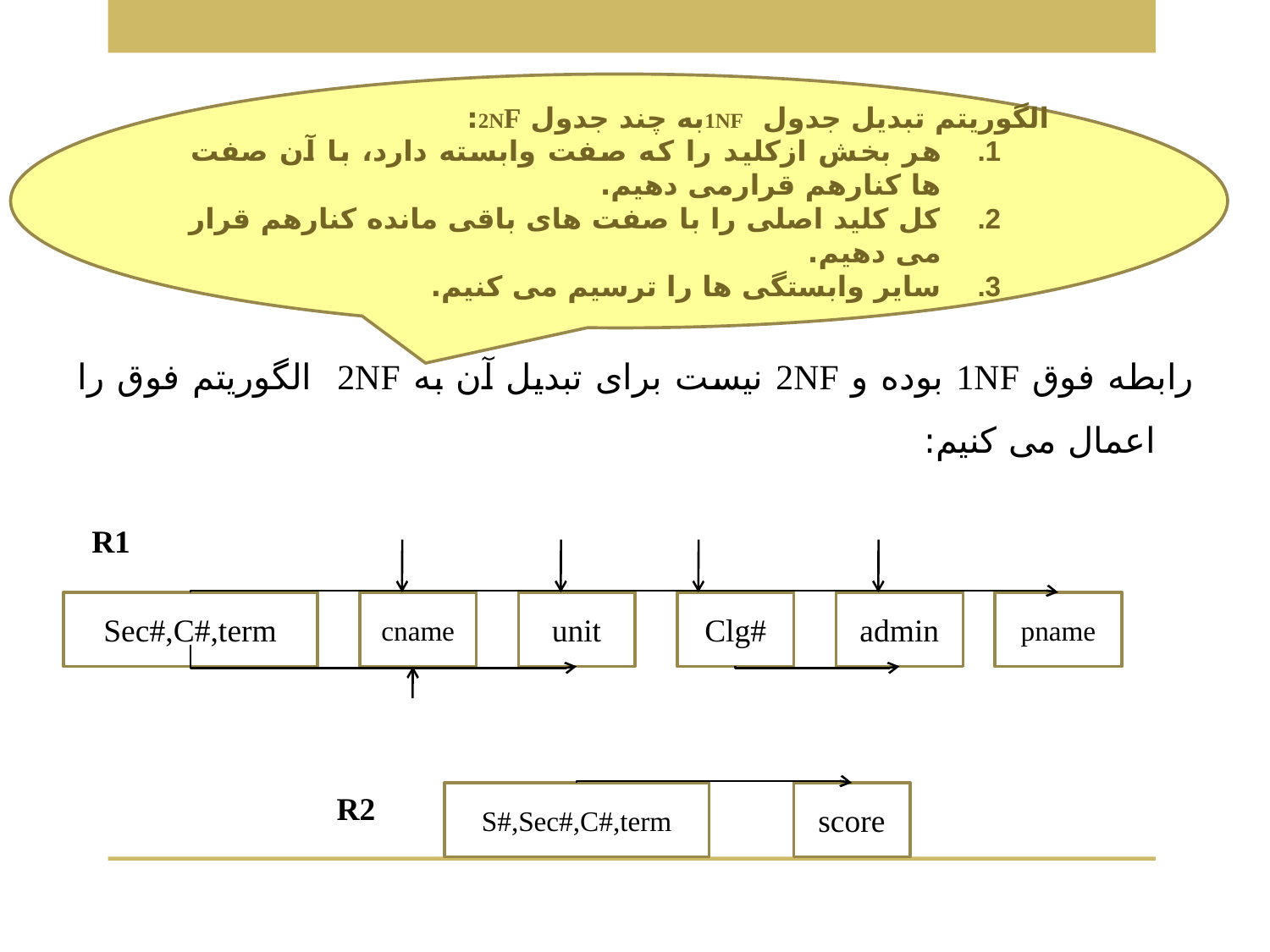

الگوریتم تبدیل جدول  1NFبه چند جدول 2NF:
هر بخش ازکلید را که صفت وابسته دارد، با آن صفت ها کنارهم قرارمی دهیم.
کل کلید اصلی را با صفت های باقی مانده کنارهم قرار می دهیم.
سایر وابستگی ها را ترسیم می کنیم.
رابطه فوق 1NF بوده و 2NF نیست برای تبدیل آن به 2NF  الگوریتم فوق را اعمال می کنیم:
R1
Sec#,C#,term
cname
unit
Clg#
admin
pname
S#,Sec#,C#,term
score
R2